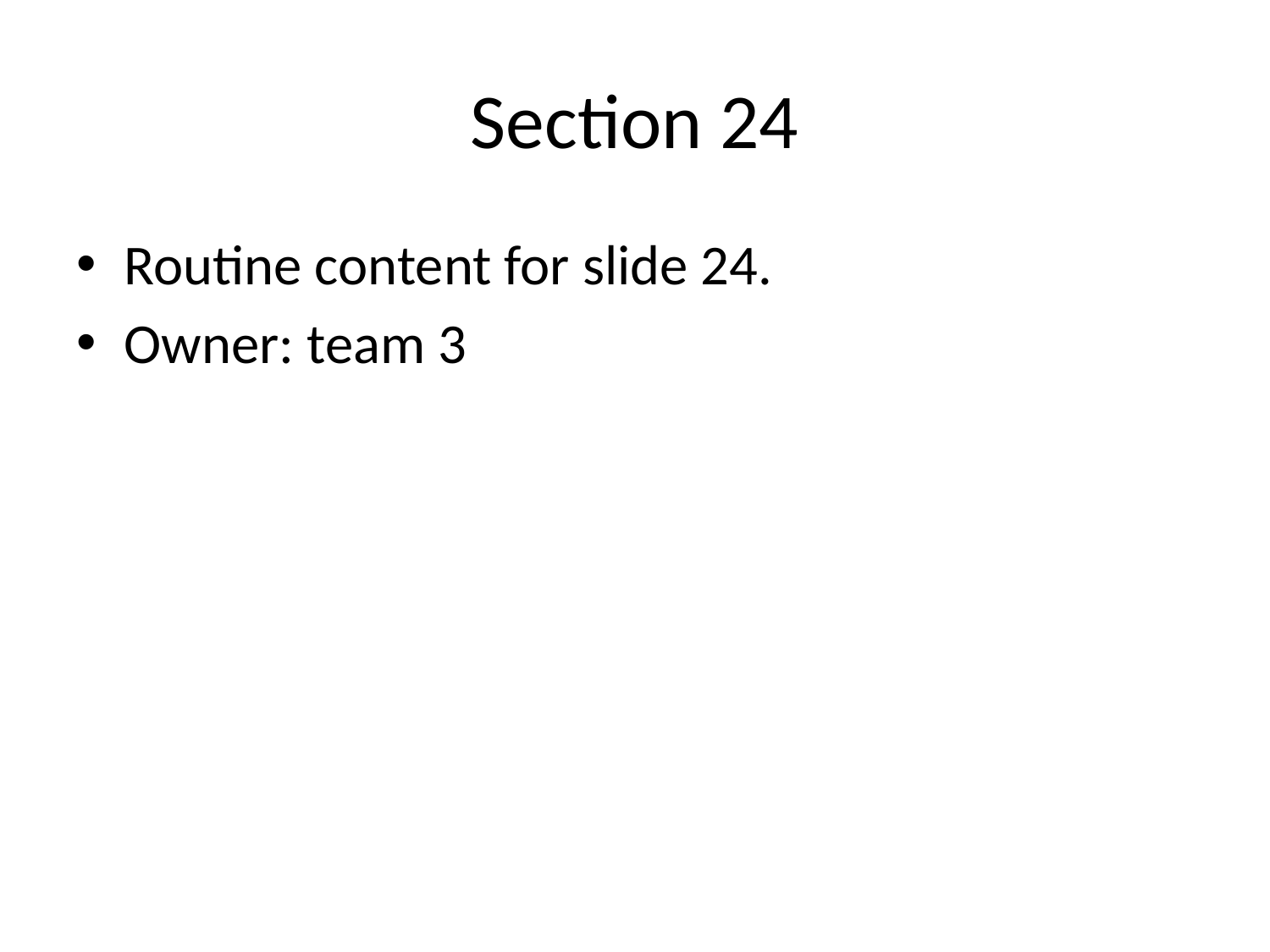

# Section 24
Routine content for slide 24.
Owner: team 3